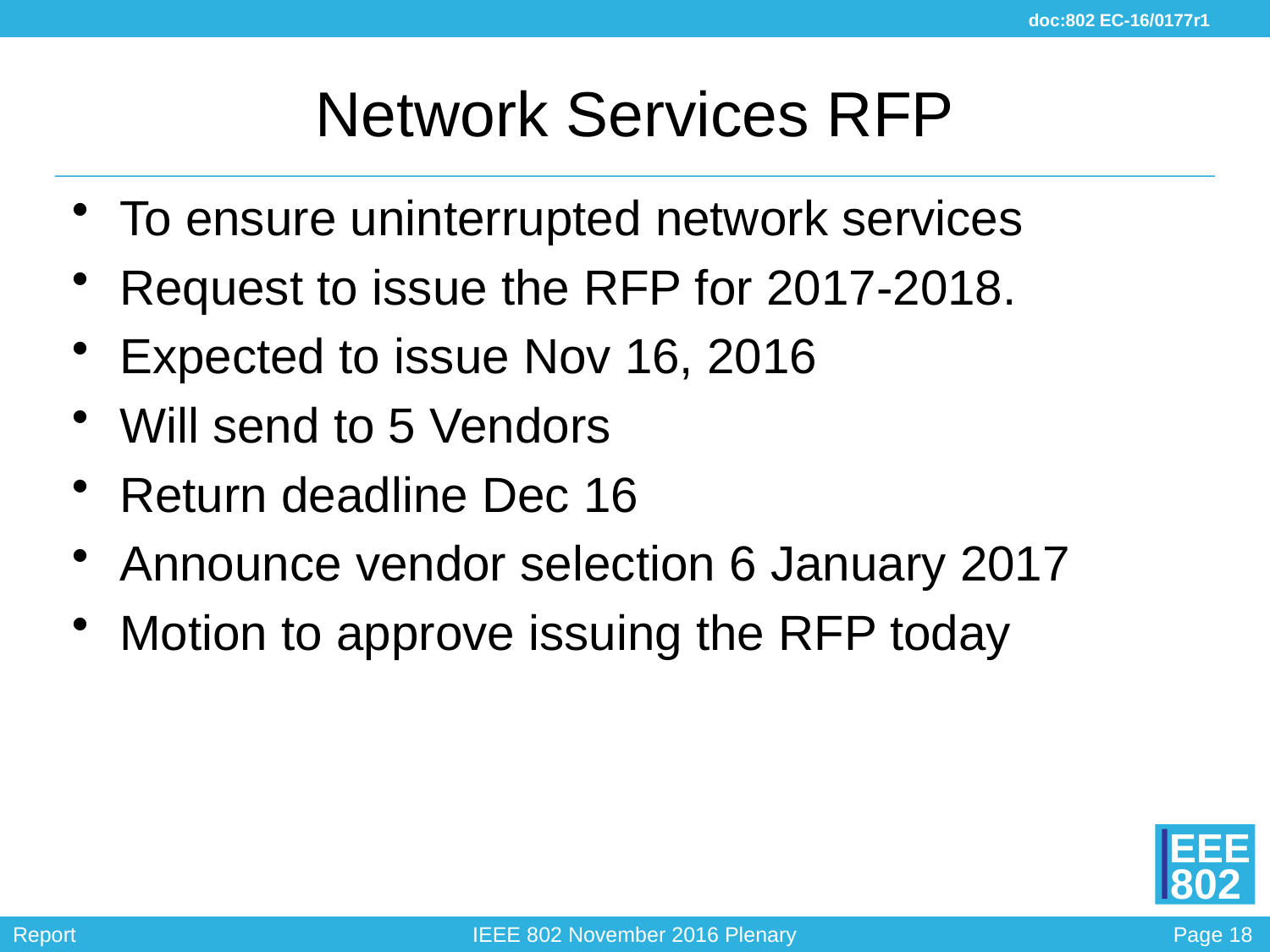

# Network Services RFP
To ensure uninterrupted network services
Request to issue the RFP for 2017-2018.
Expected to issue Nov 16, 2016
Will send to 5 Vendors
Return deadline Dec 16
Announce vendor selection 6 January 2017
Motion to approve issuing the RFP today